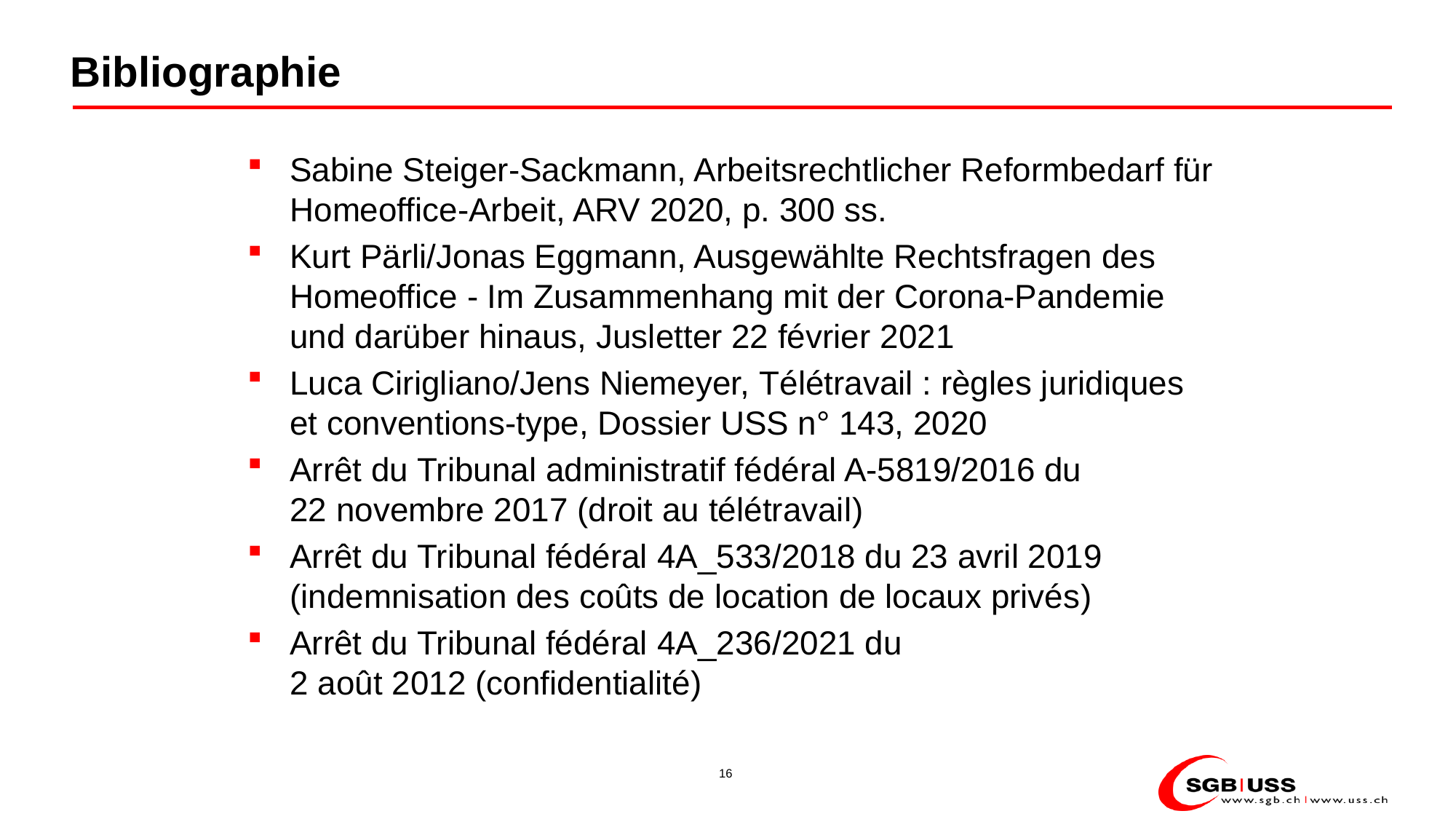

# Bibliographie
Sabine Steiger-Sackmann, Arbeitsrechtlicher Reformbedarf für Homeoffice-Arbeit, ARV 2020, p. 300 ss.
Kurt Pärli/Jonas Eggmann, Ausgewählte Rechtsfragen des Homeoffice - Im Zusammenhang mit der Corona-Pandemie und darüber hinaus, Jusletter 22 février 2021
Luca Cirigliano/Jens Niemeyer, Télétravail : règles juridiques et conventions-type, Dossier USS n° 143, 2020
Arrêt du Tribunal administratif fédéral A-5819/2016 du
22 novembre 2017 (droit au télétravail)
Arrêt du Tribunal fédéral 4A_533/2018 du 23 avril 2019 (indemnisation des coûts de location de locaux privés)
Arrêt du Tribunal fédéral 4A_236/2021 du
2 août 2012 (confidentialité)

16